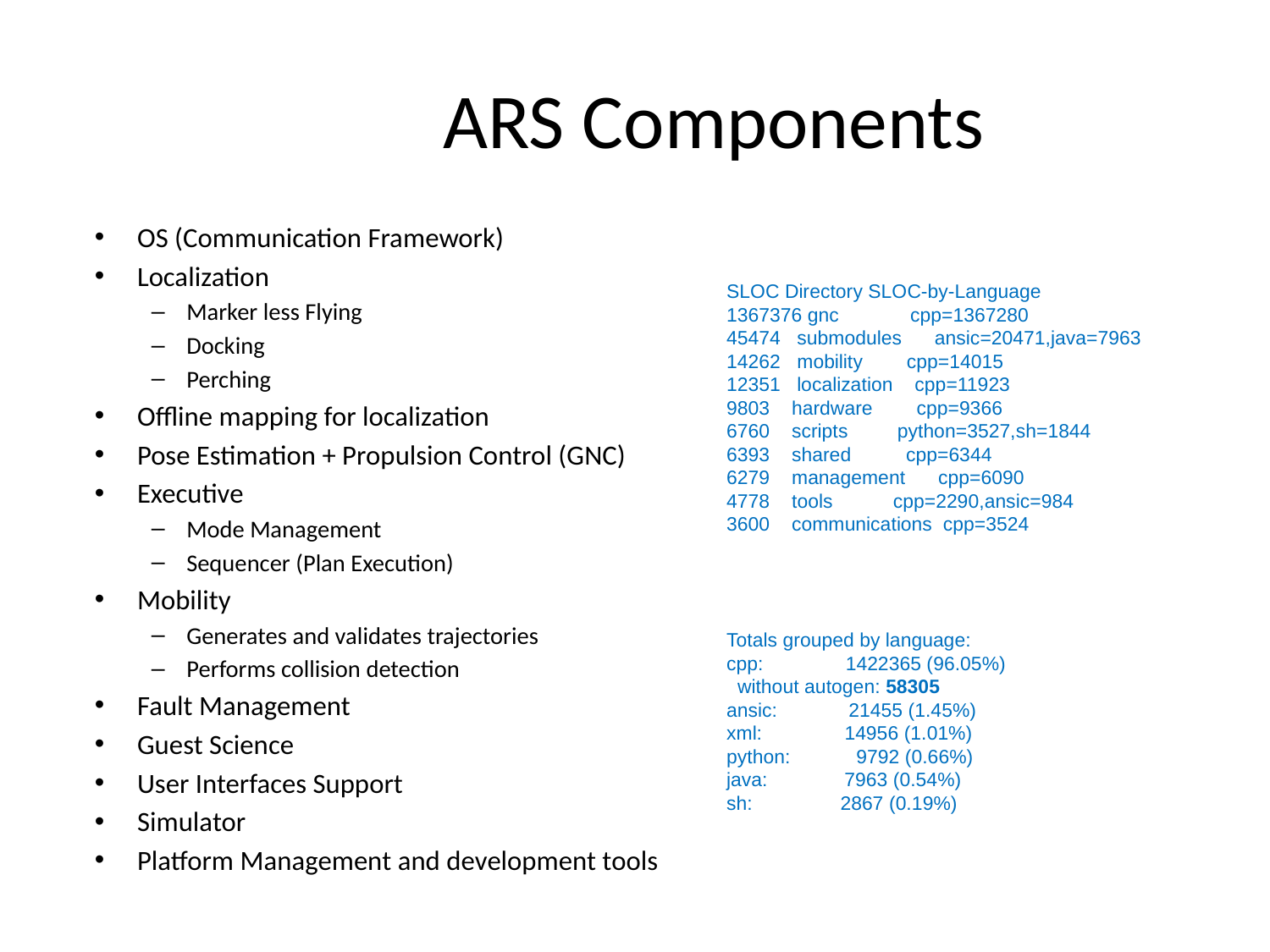

# ARS Components
OS (Communication Framework)
Localization
Marker less Flying
Docking
Perching
Offline mapping for localization
Pose Estimation + Propulsion Control (GNC)
Executive
Mode Management
Sequencer (Plan Execution)
Mobility
Generates and validates trajectories
Performs collision detection
Fault Management
Guest Science
User Interfaces Support
Simulator
Platform Management and development tools
SLOC Directory SLOC-by-Language
1367376 gnc             cpp=1367280
45474   submodules      ansic=20471,java=7963
14262   mobility        cpp=14015
12351   localization    cpp=11923
9803    hardware        cpp=9366
6760    scripts         python=3527,sh=1844
6393    shared          cpp=6344
6279    management      cpp=6090
4778    tools           cpp=2290,ansic=984
3600    communications  cpp=3524

Totals grouped by language:
cpp:               1422365 (96.05%)
  without autogen: 58305
ansic:             21455 (1.45%)
xml:               14956 (1.01%)
python:            9792 (0.66%)
java:              7963 (0.54%)
sh:                2867 (0.19%)